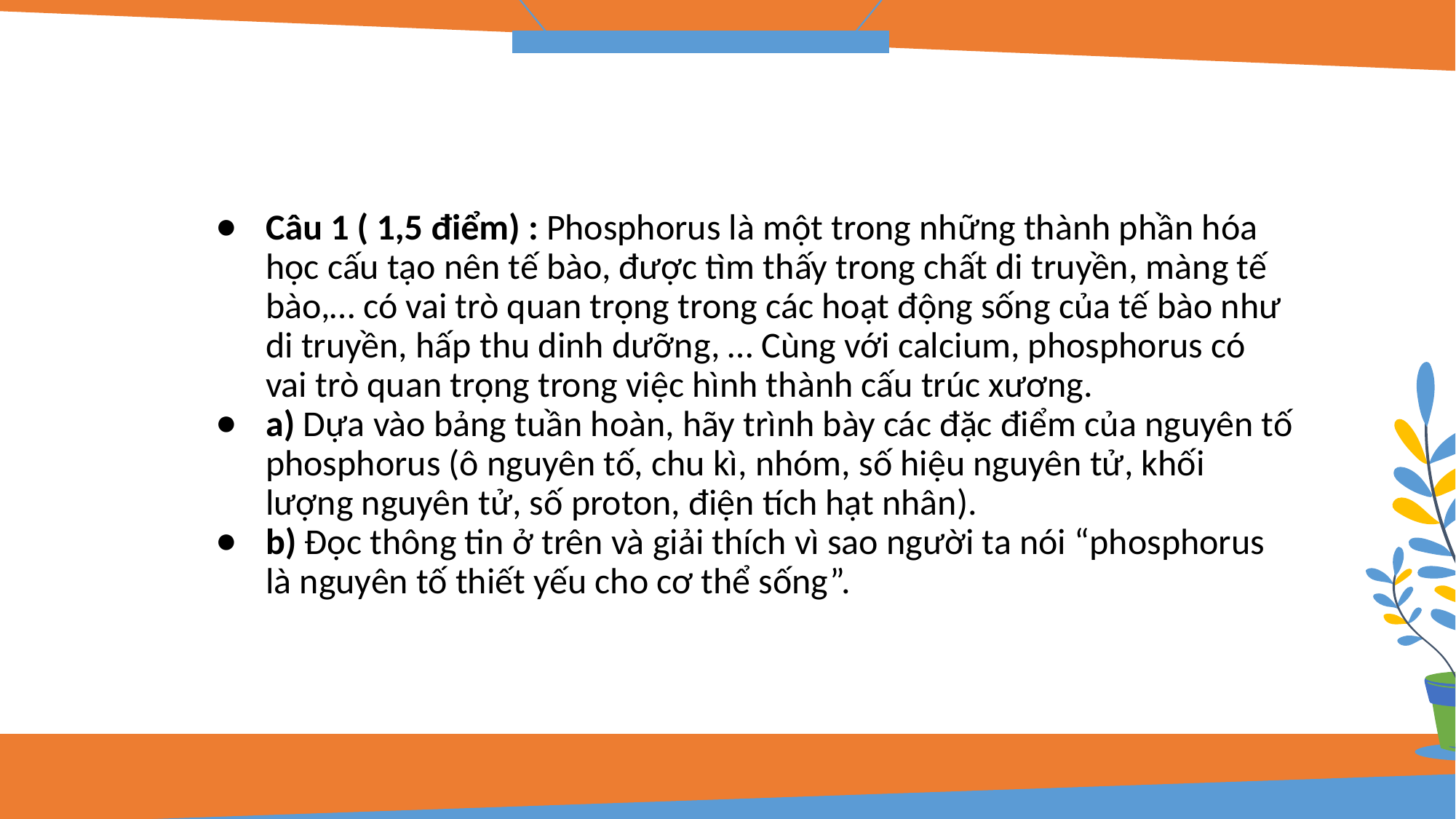

#
Câu 1 ( 1,5 điểm) : Phosphorus là một trong những thành phần hóa học cấu tạo nên tế bào, được tìm thấy trong chất di truyền, màng tế bào,… có vai trò quan trọng trong các hoạt động sống của tế bào như di truyền, hấp thu dinh dưỡng, … Cùng với calcium, phosphorus có vai trò quan trọng trong việc hình thành cấu trúc xương.
a) Dựa vào bảng tuần hoàn, hãy trình bày các đặc điểm của nguyên tố phosphorus (ô nguyên tố, chu kì, nhóm, số hiệu nguyên tử, khối lượng nguyên tử, số proton, điện tích hạt nhân).
b) Đọc thông tin ở trên và giải thích vì sao người ta nói “phosphorus là nguyên tố thiết yếu cho cơ thể sống”.